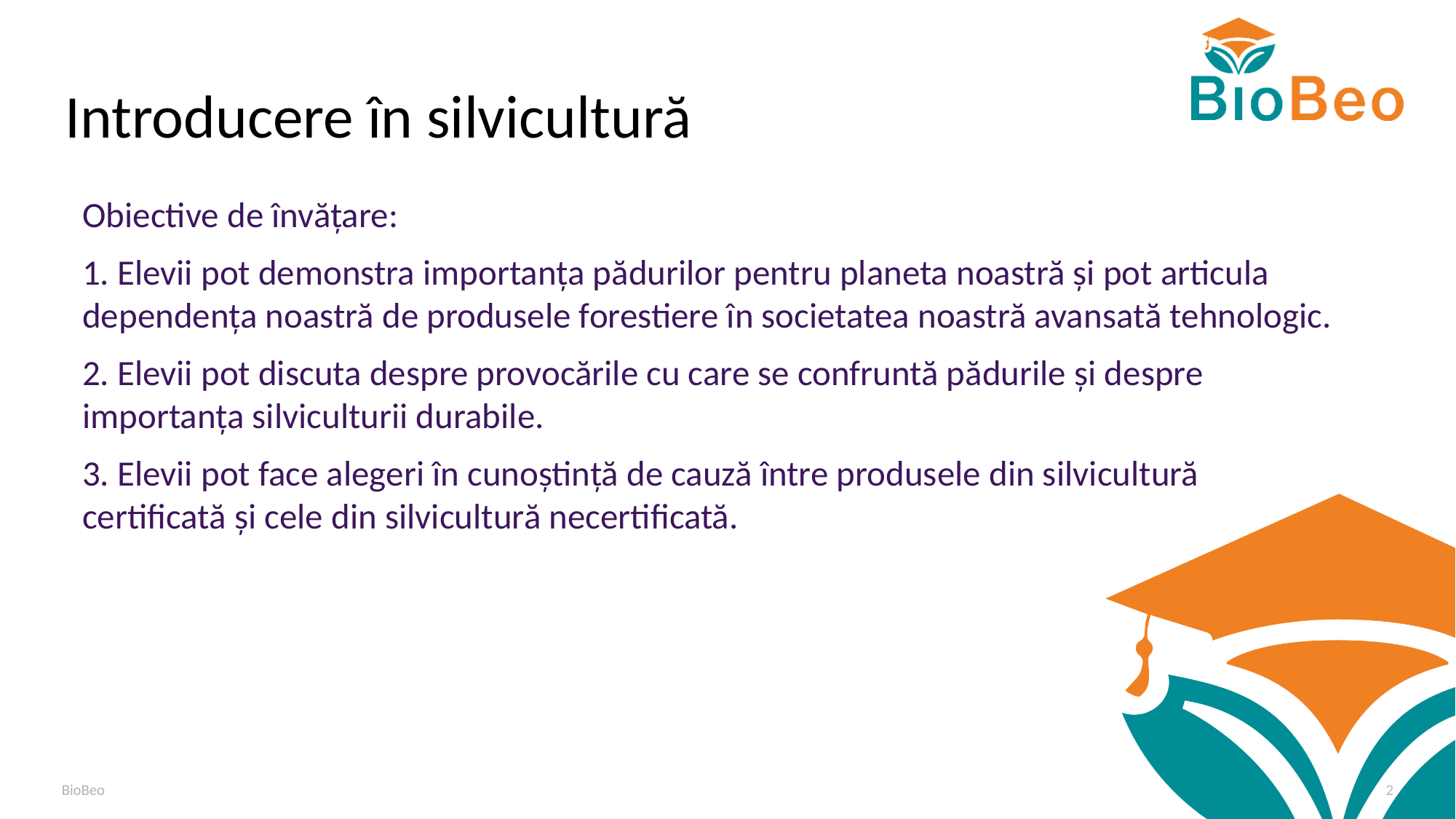

# Introducere în silvicultură
Obiective de învățare:
1. Elevii pot demonstra importanța pădurilor pentru planeta noastră și pot articula dependența noastră de produsele forestiere în societatea noastră avansată tehnologic.
2. Elevii pot discuta despre provocările cu care se confruntă pădurile și despre importanța silviculturii durabile.
3. Elevii pot face alegeri în cunoștință de cauză între produsele din silvicultură certificată și cele din silvicultură necertificată.
BioBeo
2